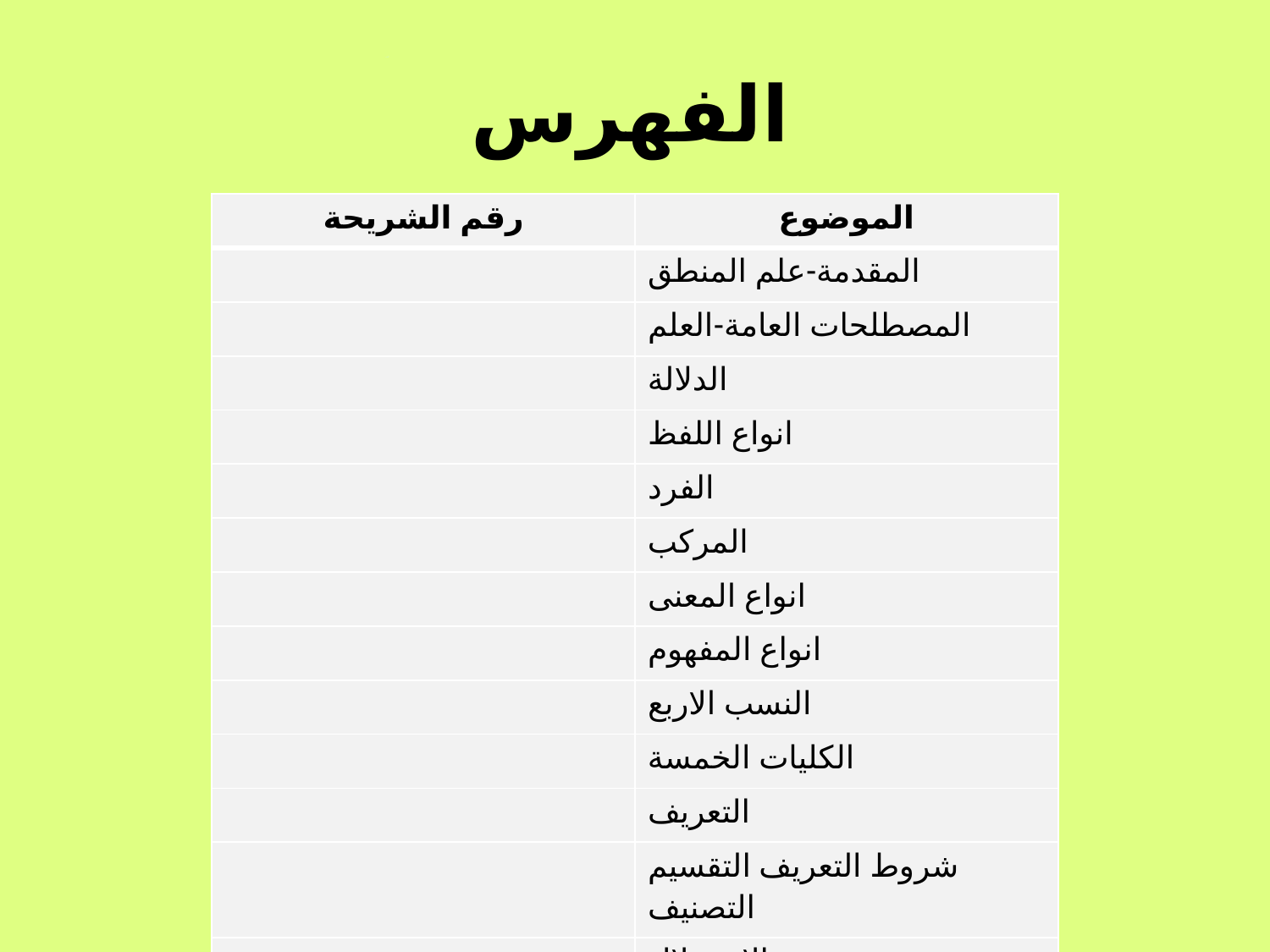

الفهرس
| رقم الشريحة | الموضوع |
| --- | --- |
|  | المقدمة-علم المنطق |
|  | المصطلحات العامة-العلم |
|  | الدلالة |
|  | انواع اللفظ |
|  | الفرد |
|  | المركب |
|  | انواع المعنى |
|  | انواع المفهوم |
|  | النسب الاربع |
|  | الكليات الخمسة |
|  | التعريف |
|  | شروط التعريف التقسيم التصنيف |
|  | الاستدلال |